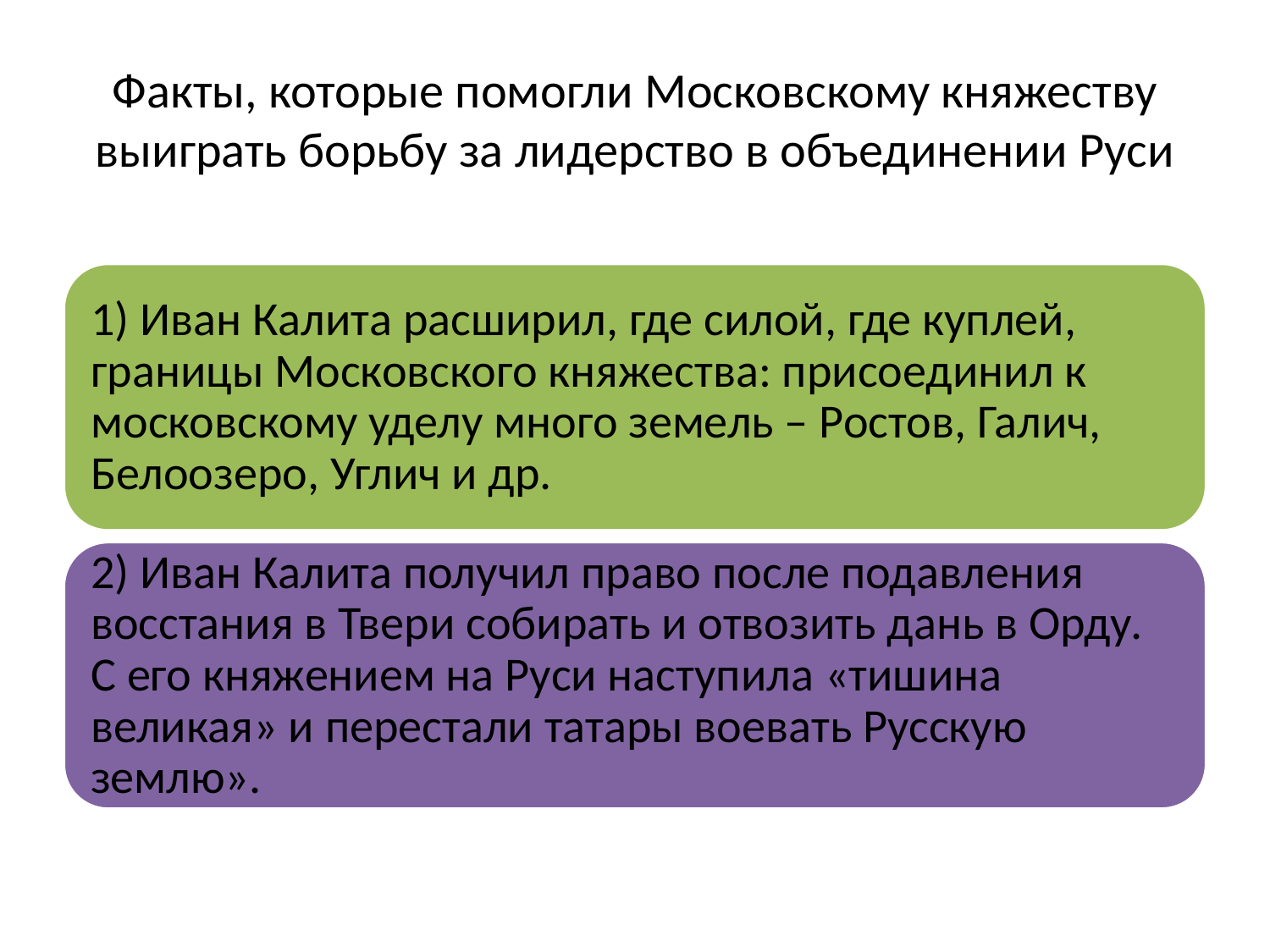

# Факты, которые помогли Московскому княжеству выиграть борьбу за лидерство в объединении Руси
1) Иван Калита расширил, где силой, где куплей, границы Московского княжества: присоединил к московскому уделу много земель – Ростов, Галич, Белоозеро, Углич и др.
2) Иван Калита получил право после подавления восстания в Твери собирать и отвозить дань в Орду. С его княжением на Руси наступила «тишина великая» и перестали татары воевать Русскую землю».